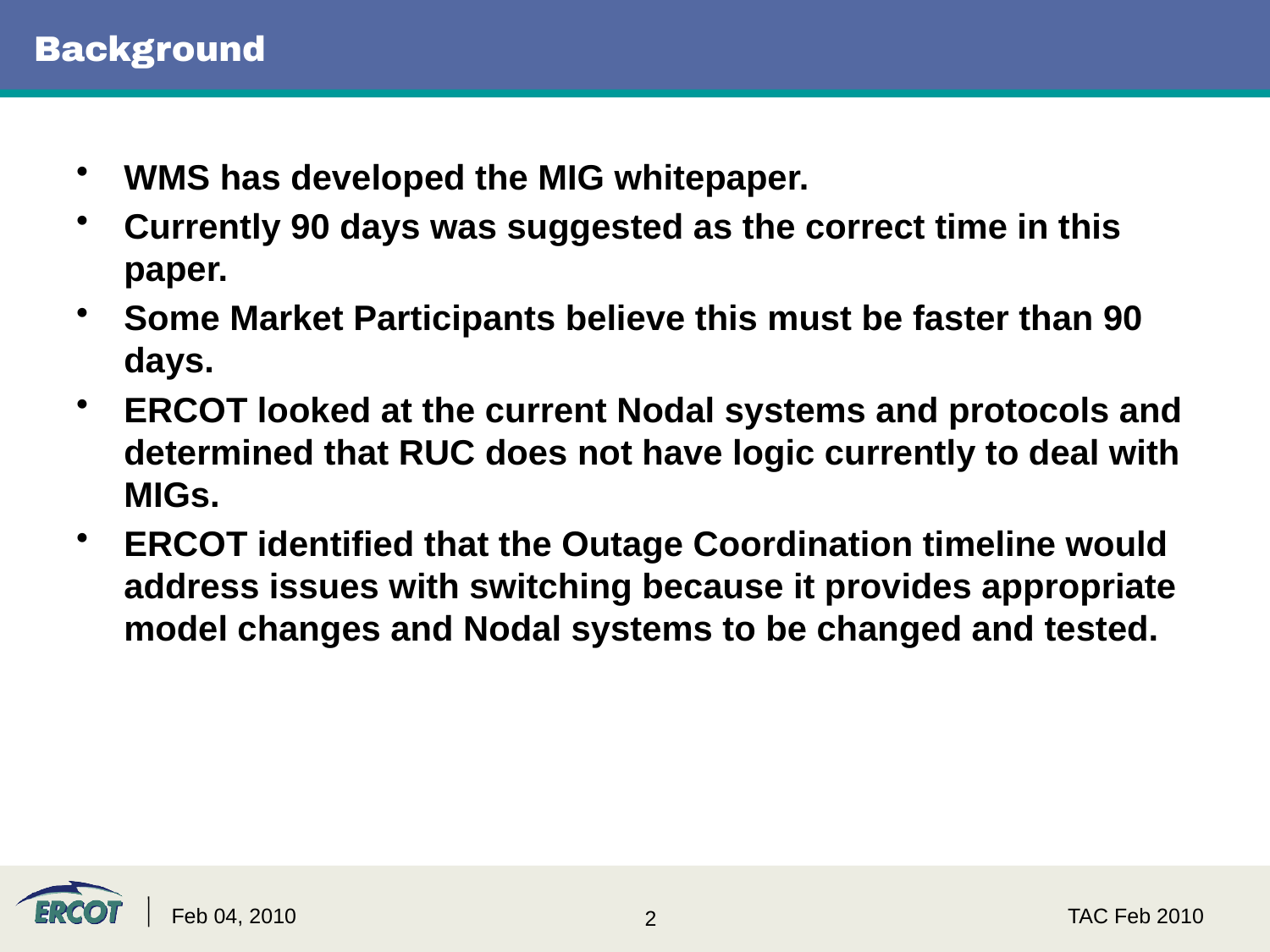

# Background
WMS has developed the MIG whitepaper.
Currently 90 days was suggested as the correct time in this paper.
Some Market Participants believe this must be faster than 90 days.
ERCOT looked at the current Nodal systems and protocols and determined that RUC does not have logic currently to deal with MIGs.
ERCOT identified that the Outage Coordination timeline would address issues with switching because it provides appropriate model changes and Nodal systems to be changed and tested.

Feb 04, 2010
TAC Feb 2010